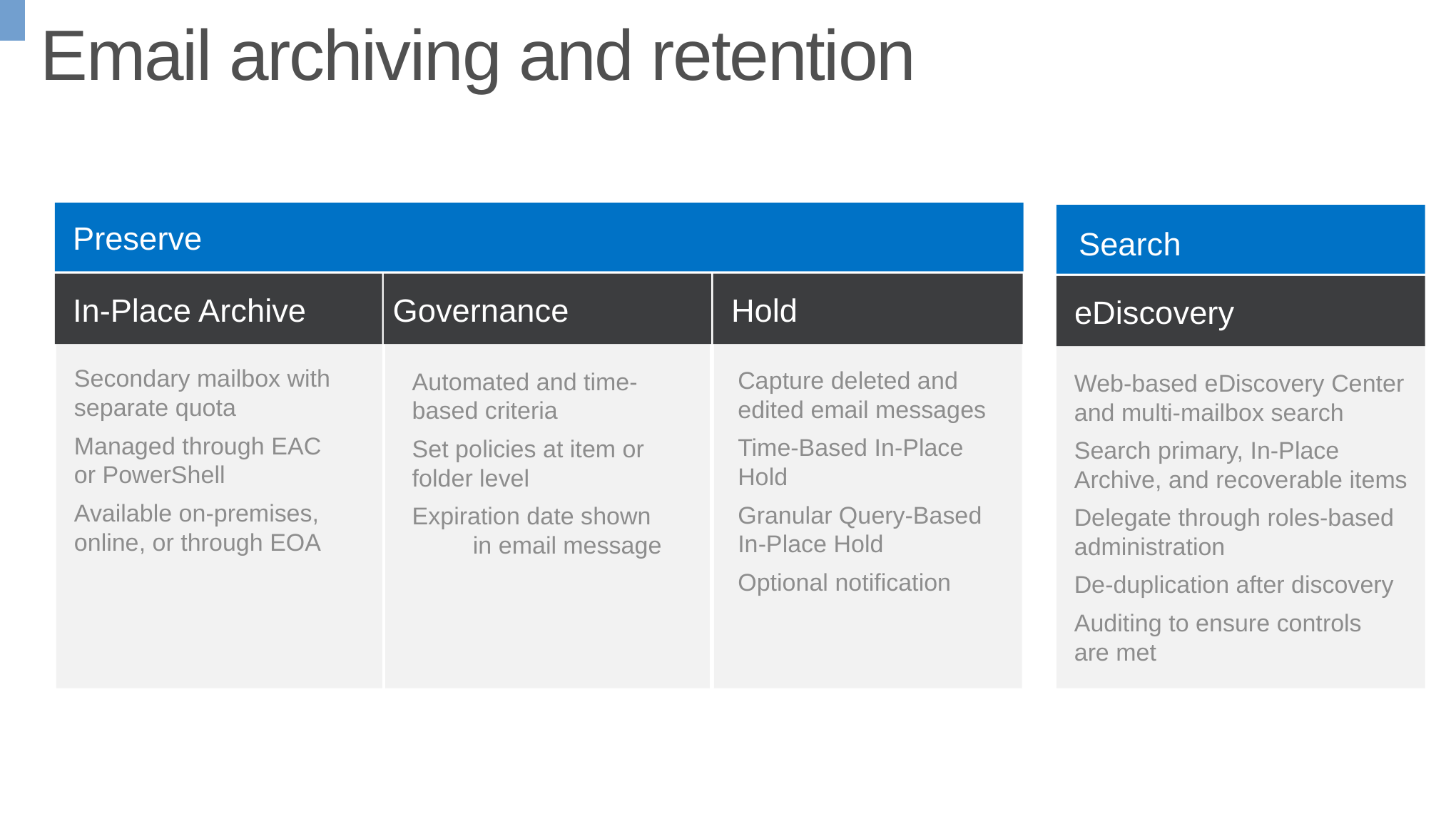

Email archiving and retention
 Preserve

Search
 In-Place Archive
Governance
 Hold
 eDiscovery
| 2012 |  | 2013 |  |  |  |
| --- | --- | --- | --- | --- | --- |
| Q3 | Q4 | Q1 | Q2 | Q3 | Q4 |
| 99.98 | 99.97 | 99.94 | 99.97 | 99.96 | 99.98 |

Secondary mailbox with separate quota
Managed through EAC or PowerShell
Available on-premises, online, or through EOA
Capture deleted and edited email messages
Time-Based In-Place Hold
Granular Query-Based In-Place Hold
Optional notification
Automated and time-based criteria
Set policies at item or folder level
Expiration date shown             in email message

Web-based eDiscovery Center and multi-mailbox search
Search primary, In-Place Archive, and recoverable items
Delegate through roles-based administration
De-duplication after discovery
Auditing to ensure controls
are met